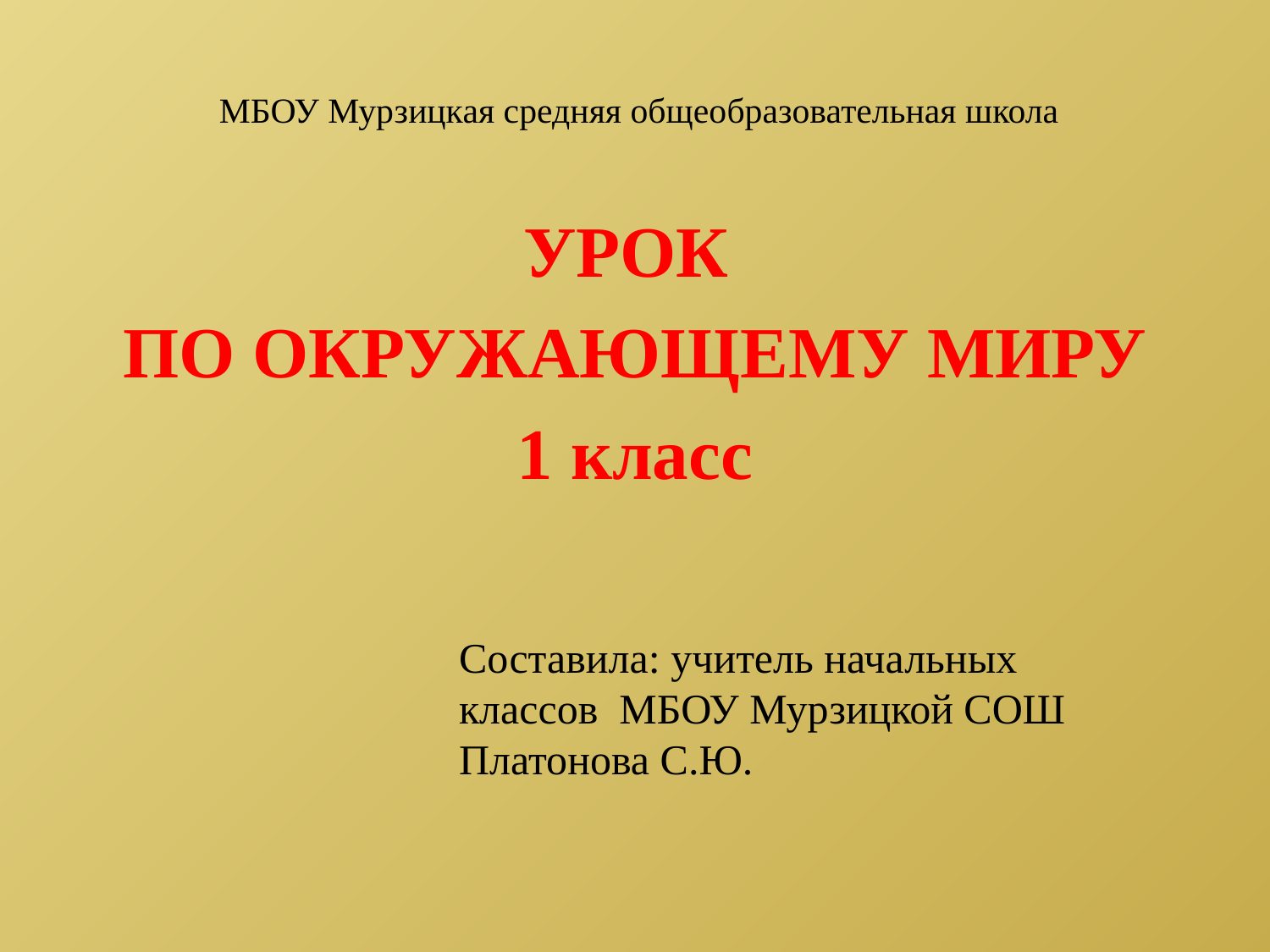

# МБОУ Мурзицкая средняя общеобразовательная школа
УРОК
ПО ОКРУЖАЮЩЕМУ МИРУ
1 класс

Составила: учитель начальных классов  МБОУ Мурзицкой СОШ Платонова С.Ю.